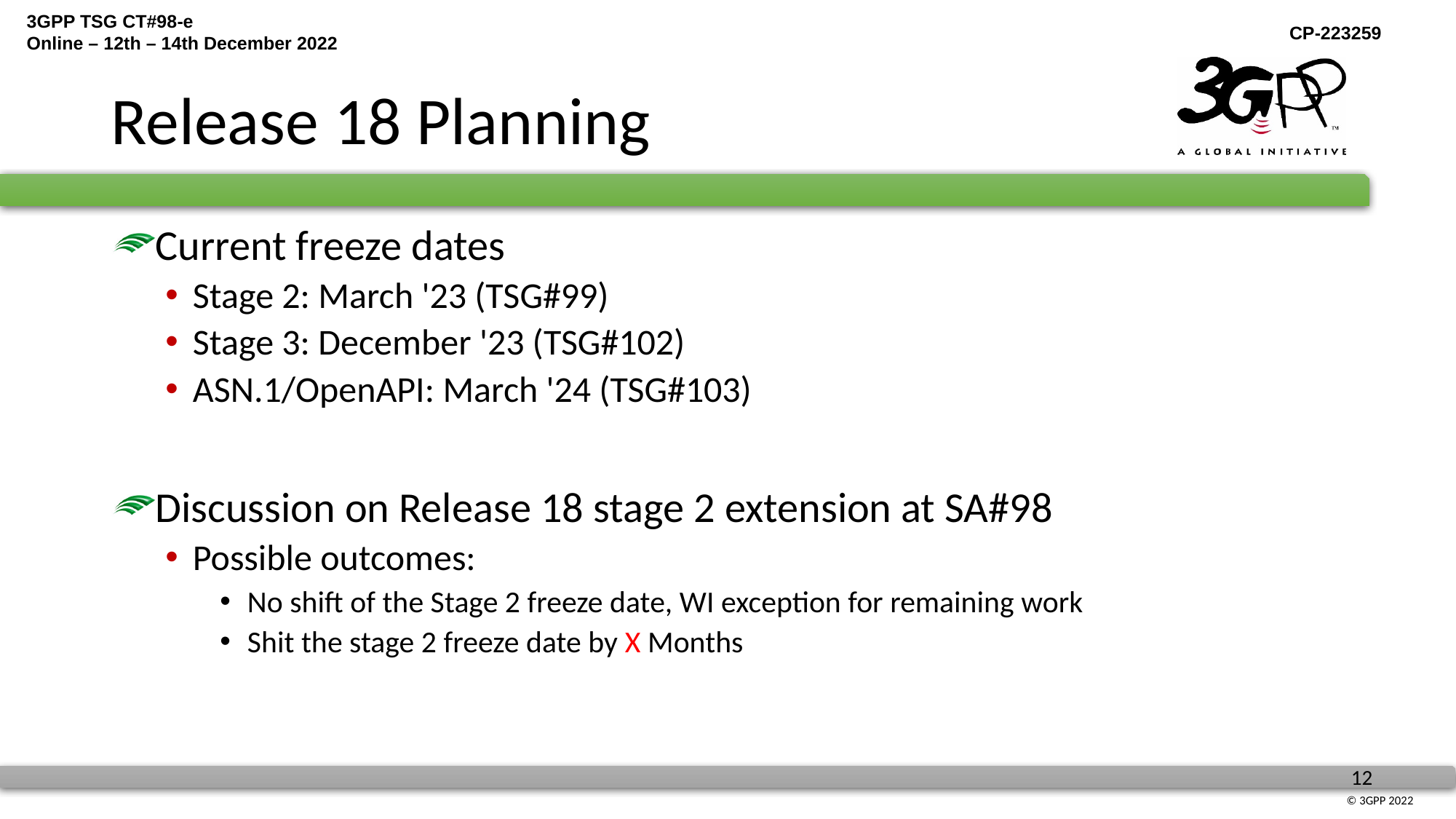

# Release 18 Planning
Current freeze dates
Stage 2: March '23 (TSG#99)
Stage 3: December '23 (TSG#102)
ASN.1/OpenAPI: March '24 (TSG#103)

Discussion on Release 18 stage 2 extension at SA#98
Possible outcomes:
No shift of the Stage 2 freeze date, WI exception for remaining work
Shit the stage 2 freeze date by X Months